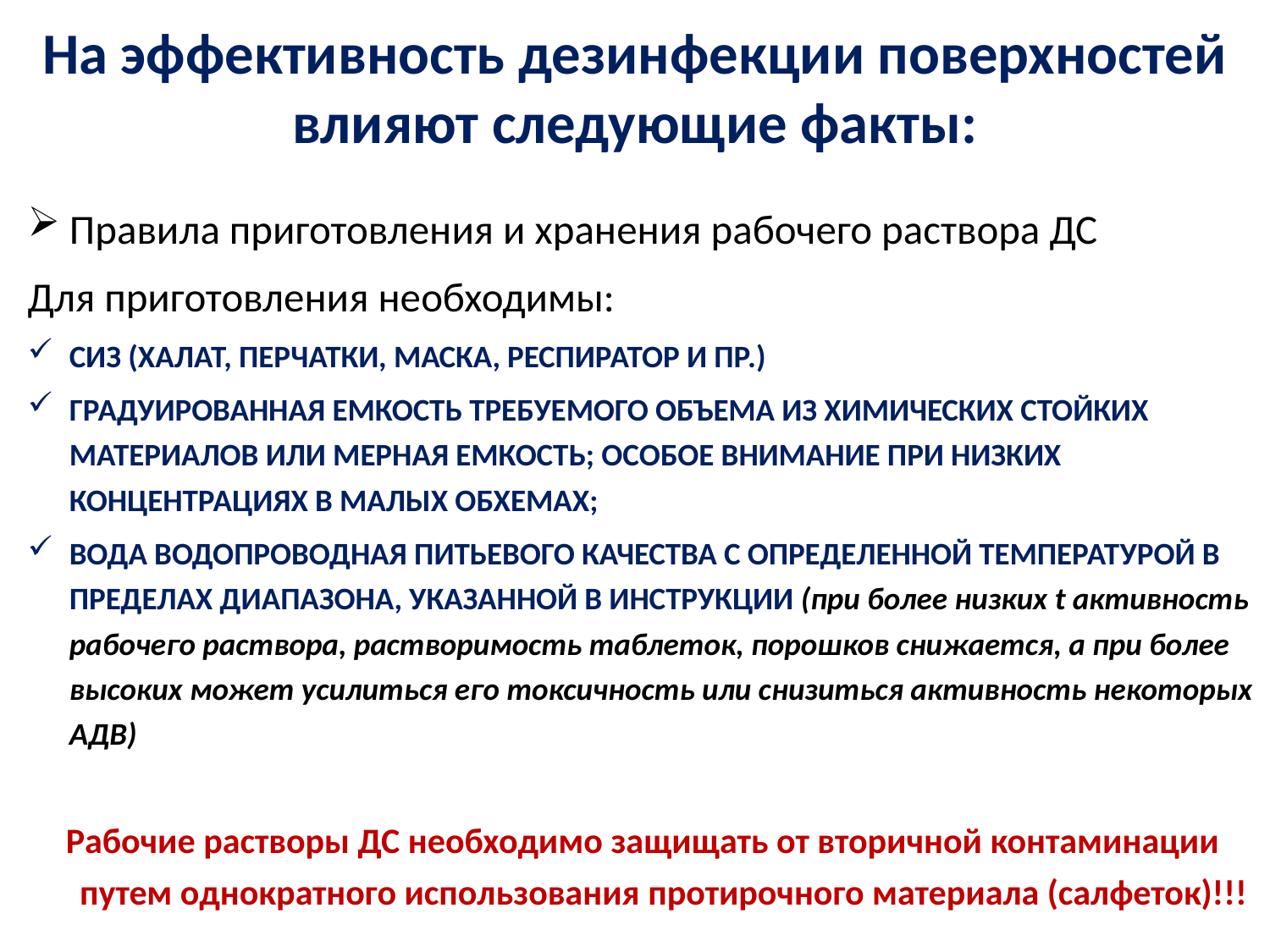

# На эффективность дезинфекции поверхностей влияют следующие факты:
Правила приготовления и хранения рабочего раствора ДС
Для приготовления необходимы:
СИЗ (ХАЛАТ, ПЕРЧАТКИ, МАСКА, РЕСПИРАТОР И ПР.)
ГРАДУИРОВАННАЯ ЕМКОСТЬ ТРЕБУЕМОГО ОБЪЕМА ИЗ ХИМИЧЕСКИХ СТОЙКИХ МАТЕРИАЛОВ ИЛИ МЕРНАЯ ЕМКОСТЬ; ОСОБОЕ ВНИМАНИЕ ПРИ НИЗКИХ КОНЦЕНТРАЦИЯХ В МАЛЫХ ОБХЕМАХ;
ВОДА ВОДОПРОВОДНАЯ ПИТЬЕВОГО КАЧЕСТВА С ОПРЕДЕЛЕННОЙ ТЕМПЕРАТУРОЙ В ПРЕДЕЛАХ ДИАПАЗОНА, УКАЗАННОЙ В ИНСТРУКЦИИ (при более низких t активность рабочего раствора, растворимость таблеток, порошков снижается, а при более высоких может усилиться его токсичность или снизиться активность некоторых АДВ)

Рабочие растворы ДС необходимо защищать от вторичной контаминации путем однократного использования протирочного материала (салфеток)!!!